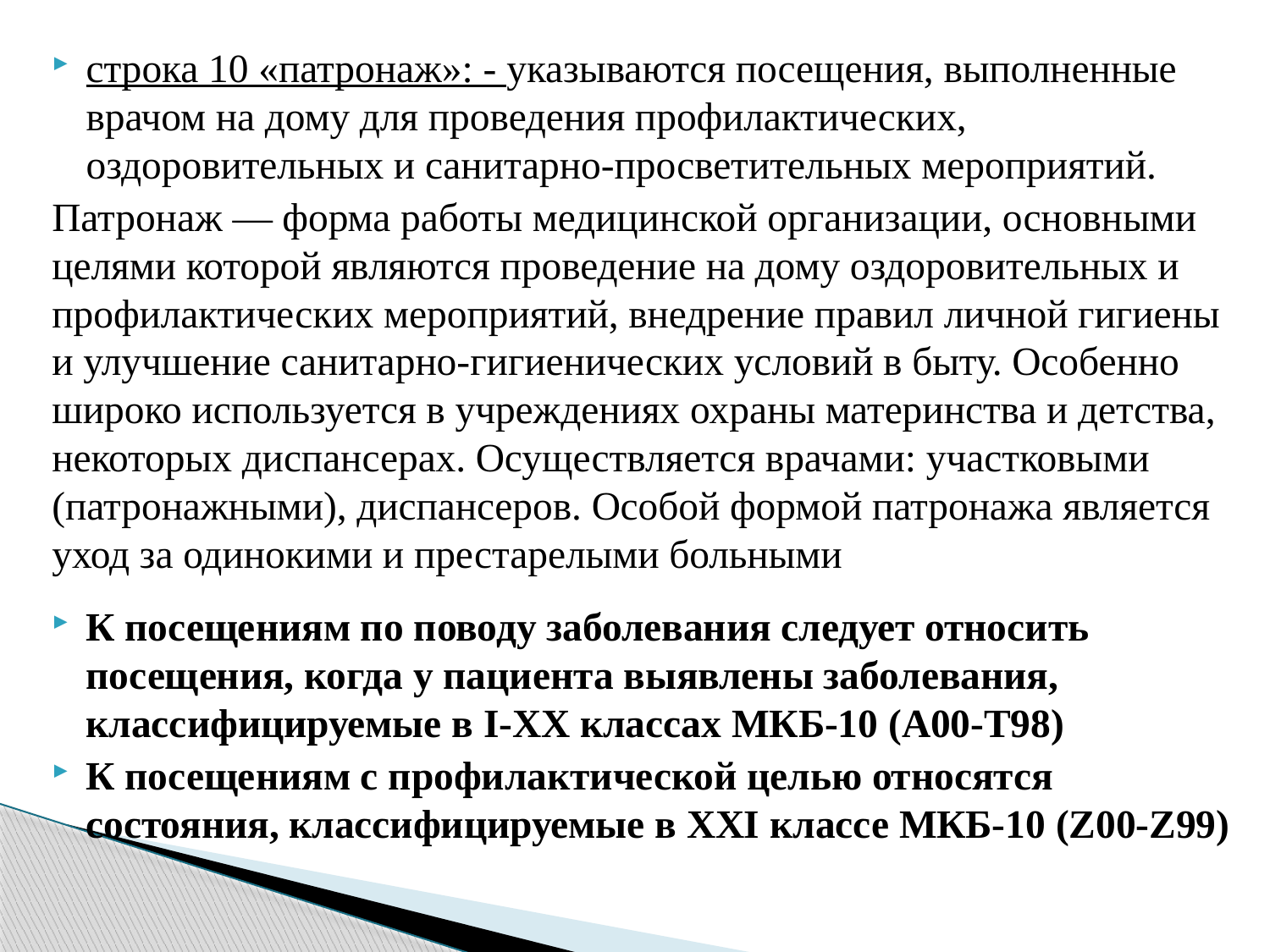

строка 10 «патронаж»: - указываются посещения, выполненные врачом на дому для проведения профилактических, оздоровительных и санитарно-просветительных мероприятий.
Патронаж — форма работы медицинской организации, основными целями которой являются проведение на дому оздоровительных и профилактических мероприятий, внедрение правил личной гигиены и улучшение санитарно-гигиенических условий в быту. Особенно широко используется в учреждениях охраны материнства и детства, некоторых диспансерах. Осуществляется врачами: участковыми (патронажными), диспансеров. Особой формой патронажа является уход за одинокими и престарелыми больными

К посещениям по поводу заболевания следует относить посещения, когда у пациента выявлены заболевания, классифицируемые в I-XX классах МКБ-10 (A00-Т98)
К посещениям с профилактической целью относятся состояния, классифицируемые в XXI классе МКБ-10 (Z00-Z99)